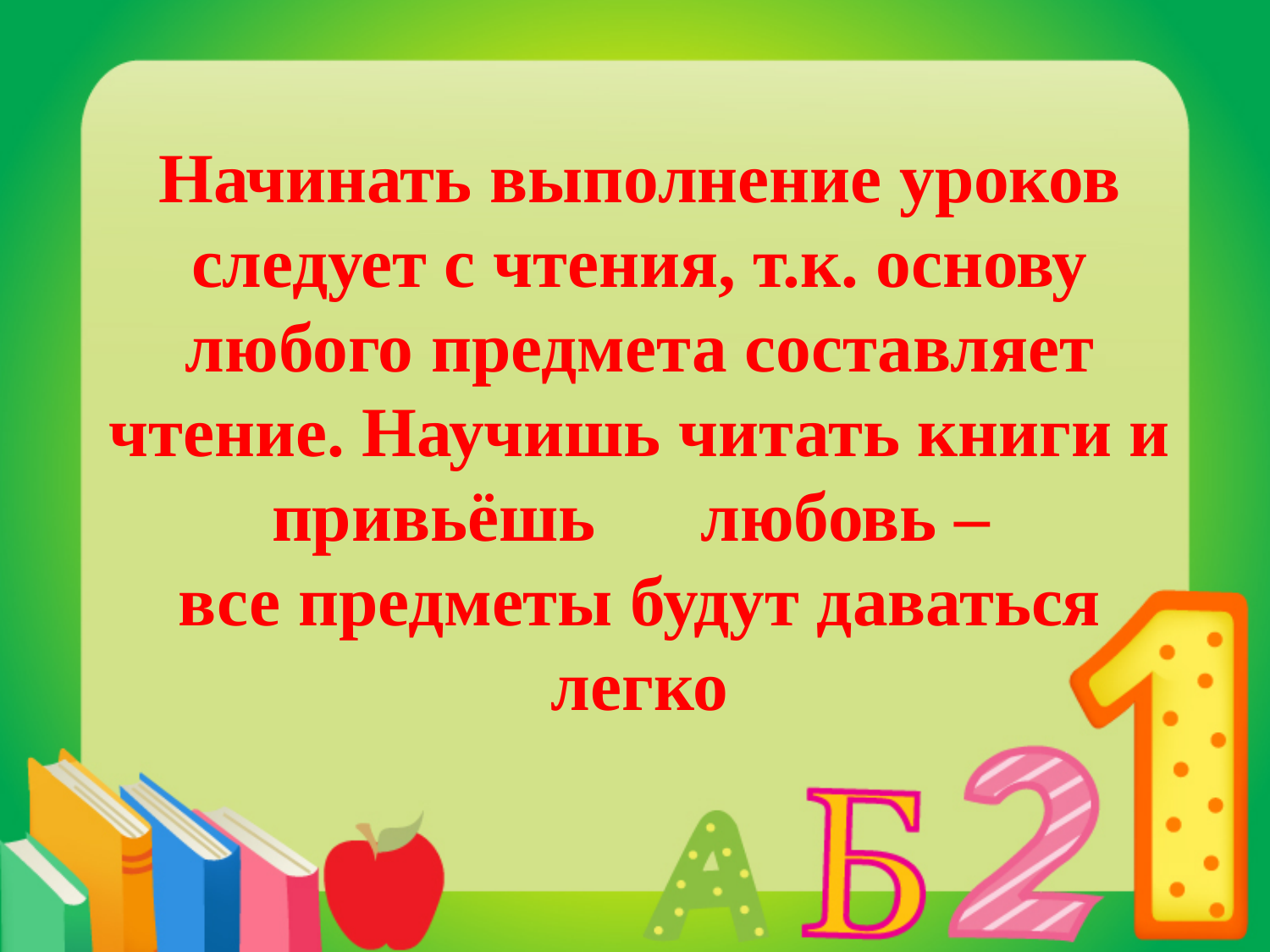

Начинать выполнение уроков следует с чтения, т.к. основу любого предмета составляет чтение. Научишь читать книги и привьёшь      любовь –
все предметы будут даваться легко